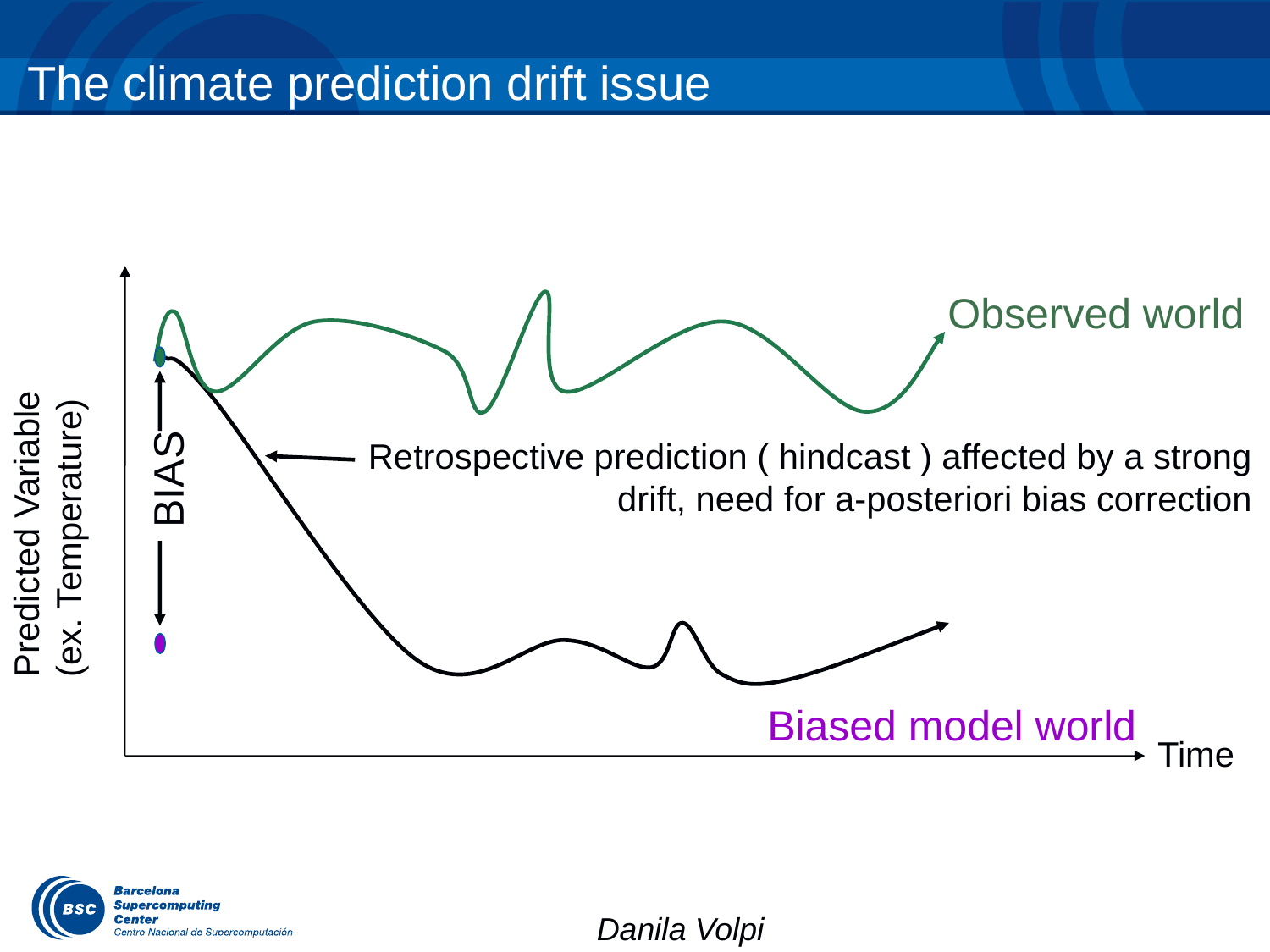

# The climate prediction drift issue

Observed world

Retrospective prediction ( hindcast ) affected by a strong drift, need for a-posteriori bias correction
BIAS

Predicted Variable (ex. Temperature)

Biased model world
Time

Danila Volpi